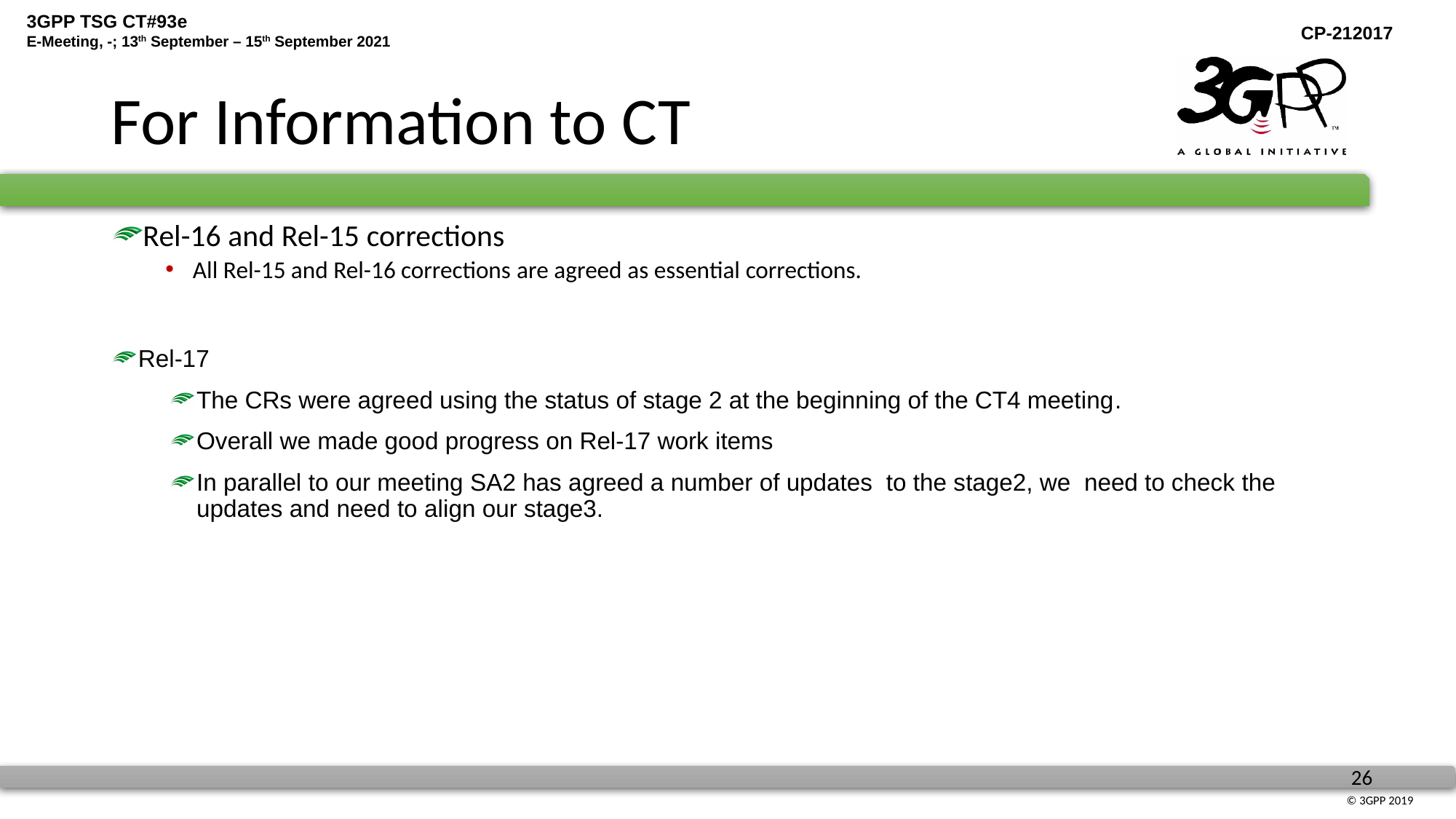

# For Information to CT
Rel-16 and Rel-15 corrections
All Rel-15 and Rel-16 corrections are agreed as essential corrections.

Rel-17
The CRs were agreed using the status of stage 2 at the beginning of the CT4 meeting.
Overall we made good progress on Rel-17 work items
In parallel to our meeting SA2 has agreed a number of updates  to the stage2, we  need to check the updates and need to align our stage3.